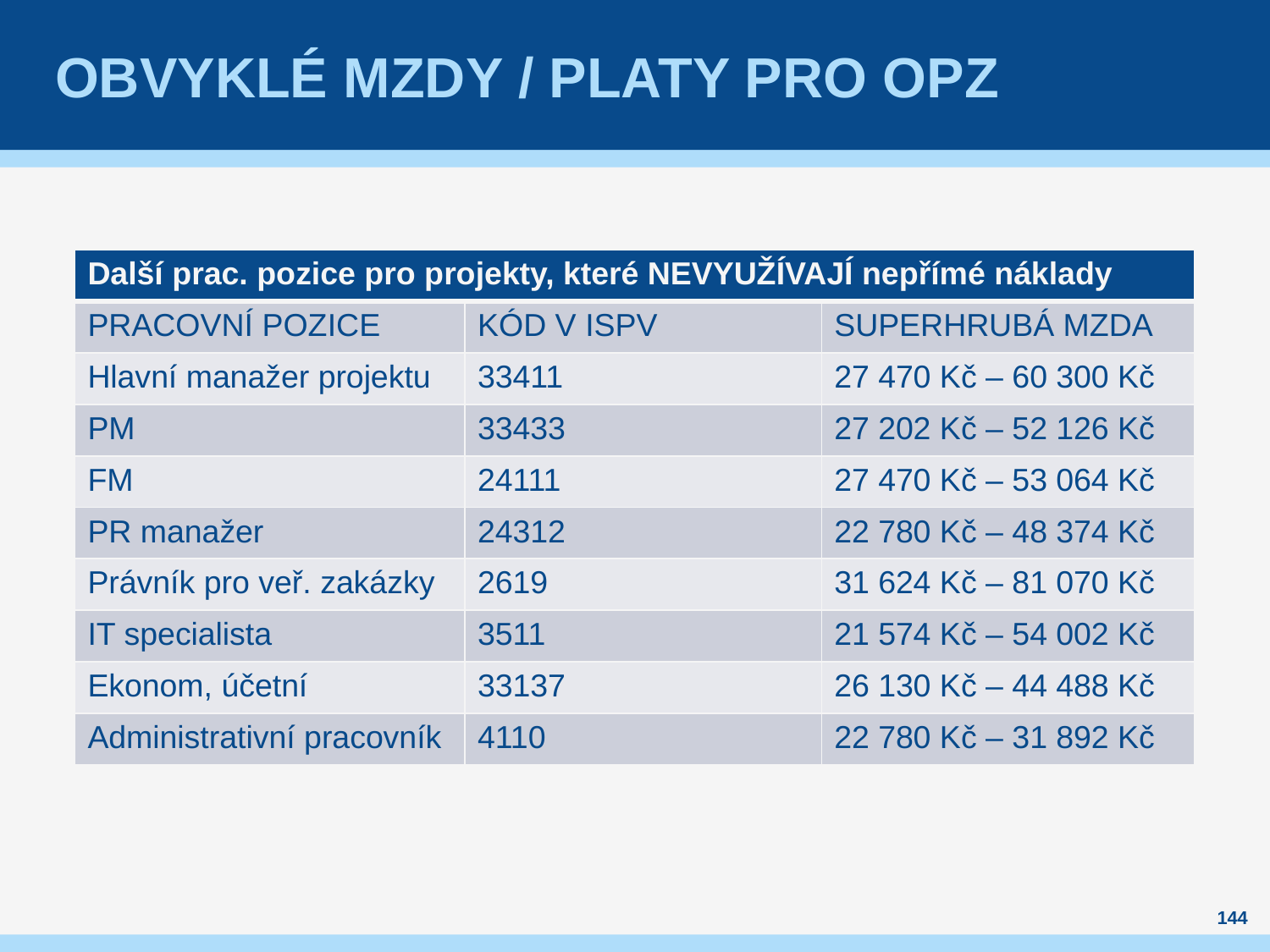

# Obvyklé mzdy / platy pro OPZ
| Další prac. pozice pro projekty, které NEVYUŽÍVAJÍ nepřímé náklady |  |  |
| --- | --- | --- |
| PRACOVNÍ POZICE | KÓD V ISPV | SUPERHRUBÁ MZDA |
| Hlavní manažer projektu | 33411 | 27 470 Kč – 60 300 Kč |
| PM | 33433 | 27 202 Kč – 52 126 Kč |
| FM | 24111 | 27 470 Kč – 53 064 Kč |
| PR manažer | 24312 | 22 780 Kč – 48 374 Kč |
| Právník pro veř. zakázky | 2619 | 31 624 Kč – 81 070 Kč |
| IT specialista | 3511 | 21 574 Kč – 54 002 Kč |
| Ekonom, účetní | 33137 | 26 130 Kč – 44 488 Kč |
| Administrativní pracovník | 4110 | 22 780 Kč – 31 892 Kč |
144